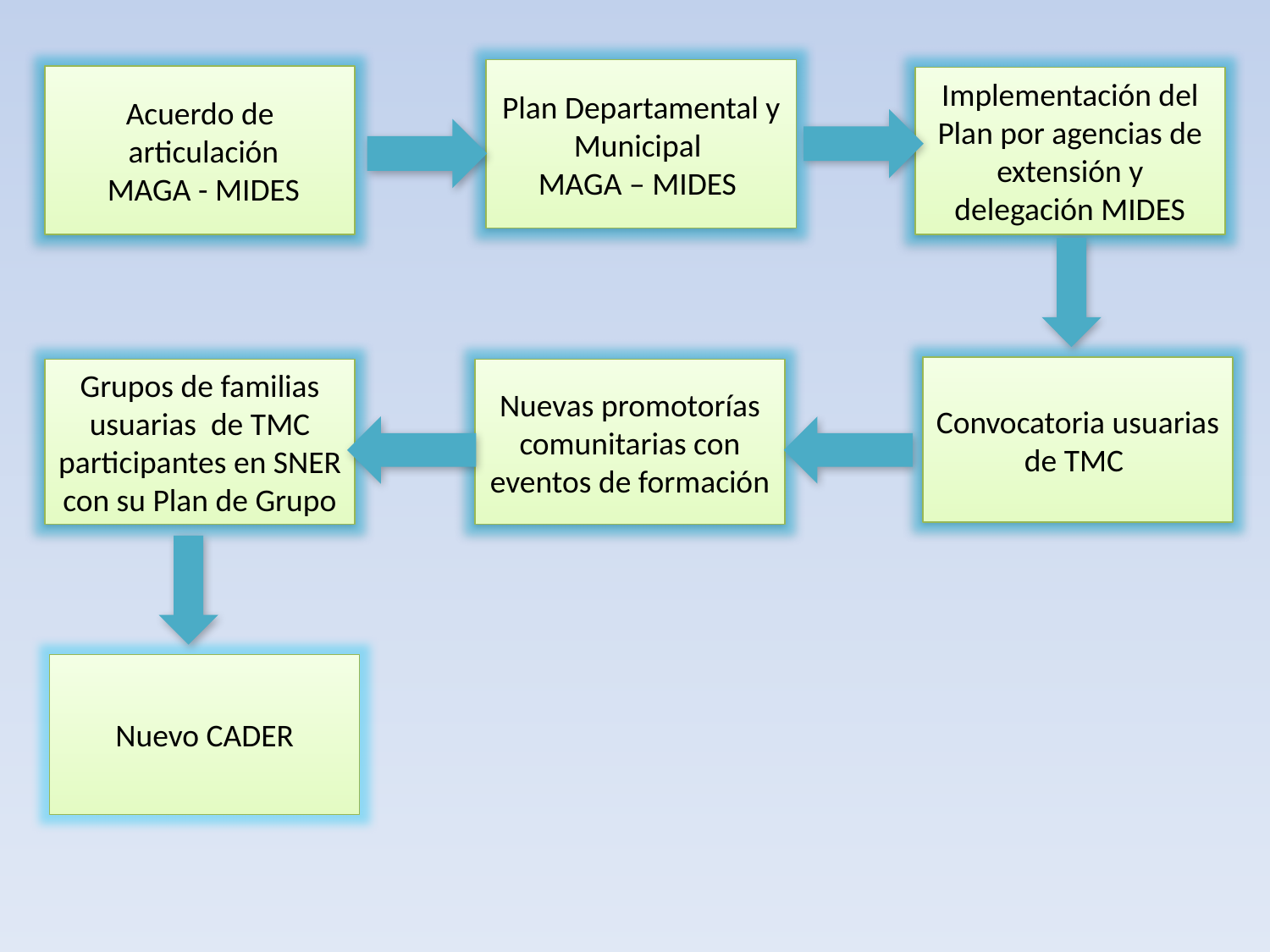

Plan Departamental y Municipal
MAGA – MIDES
Acuerdo de
 articulación
 MAGA - MIDES
Implementación del Plan por agencias de extensión y delegación MIDES

Convocatoria usuarias de TMC
Grupos de familias usuarias  de TMC participantes en SNER con su Plan de Grupo
Nuevas promotorías comunitarias con eventos de formación

Nuevo CADER